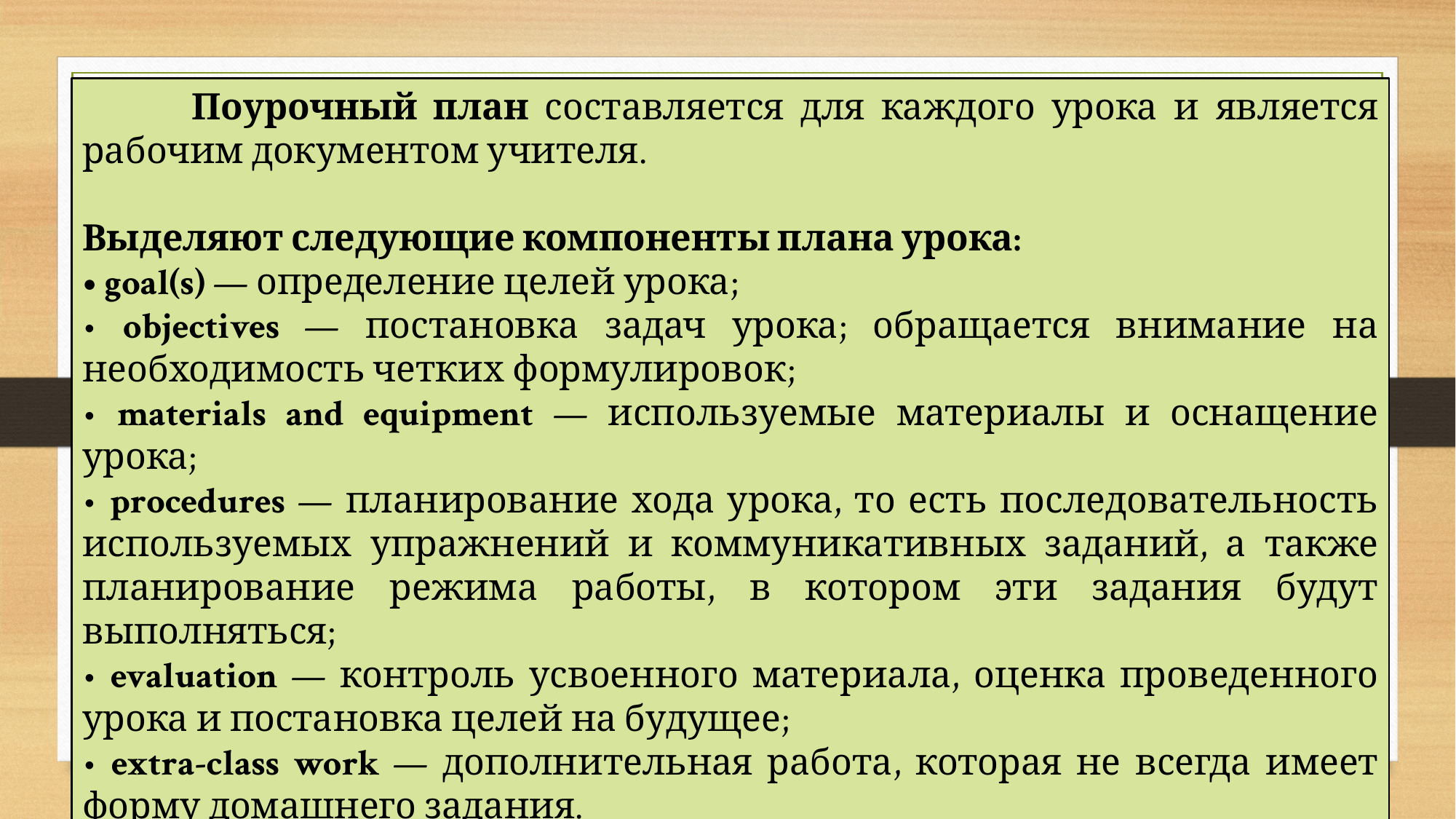

Поурочный план составляется для каждого урока и является рабочим документом учителя.

Выделяют следующие компоненты плана урока:
• goal(s) — определение целей урока;
• objectives — постановка задач урока; обращается внимание на необходимость четких формулировок;
• materials and equipment — используемые материалы и оснащение урока;
• procedures — планирование хода урока, то есть последовательность используемых упражнений и коммуникативных заданий, а также планирование режима работы, в котором эти задания будут выполняться;
• evaluation — контроль усвоенного материала, оценка проведенного урока и постановка целей на будущее;
• extra-class work — дополнительная работа, которая не всегда имеет форму домашнего задания.